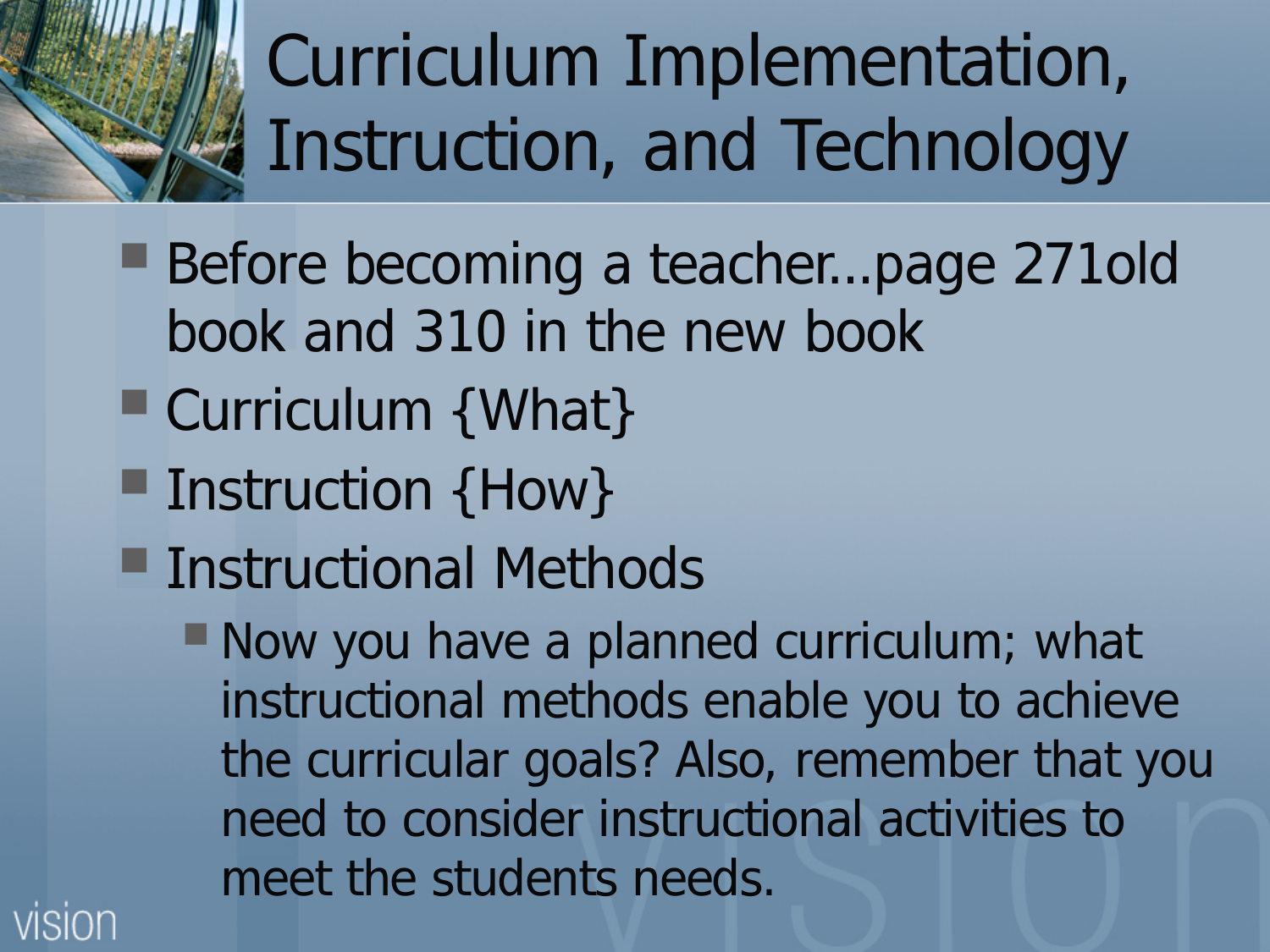

# Curriculum Implementation,  Instruction, and Technology
Before becoming a teacher…page 271old book and 310 in the new book
Curriculum {What}
Instruction {How}
Instructional Methods
Now you have a planned curriculum; what instructional methods enable you to achieve the curricular goals? Also, remember that you need to consider instructional activities to meet the students needs.